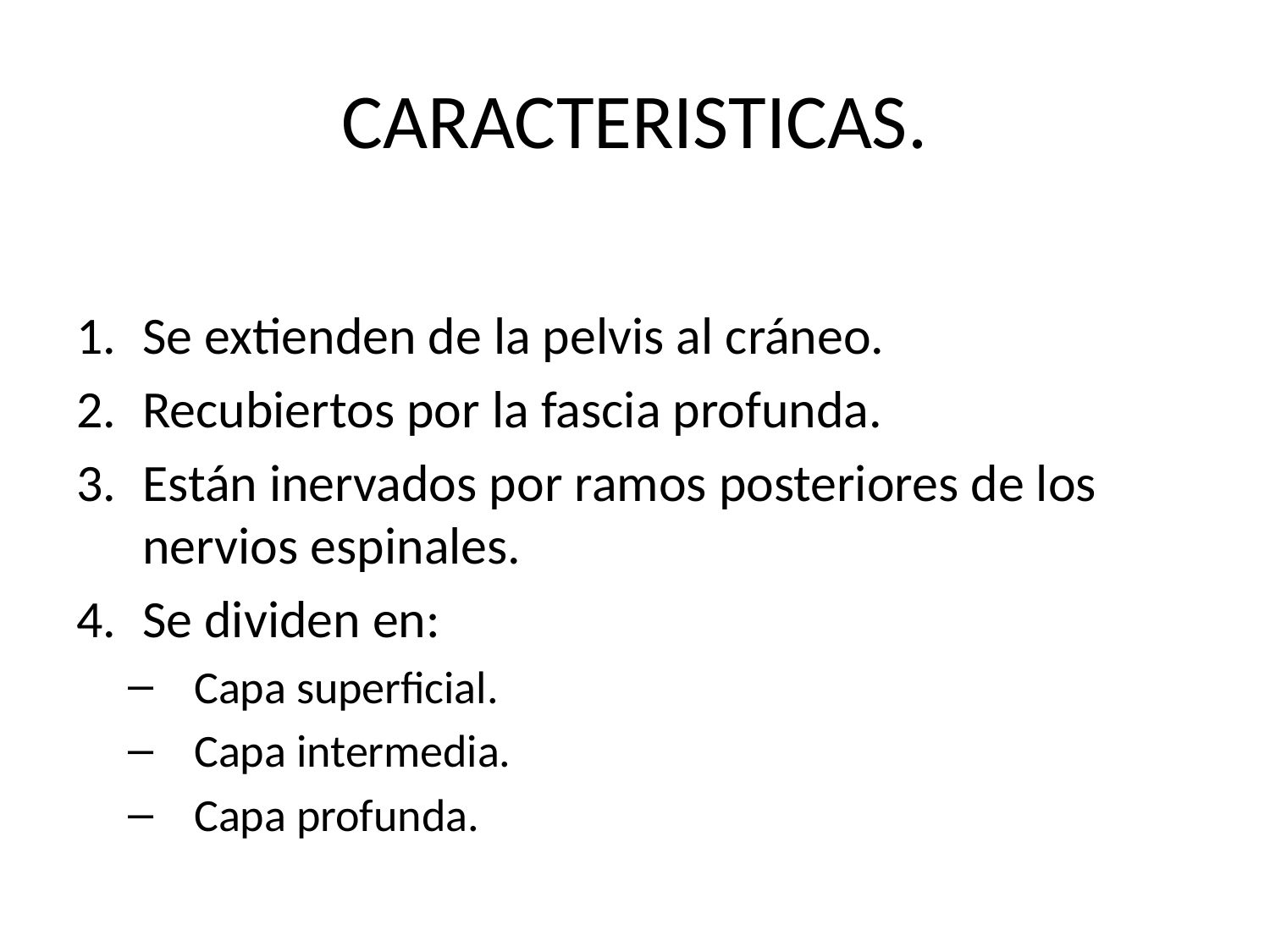

# CARACTERISTICAS.

Se extienden de la pelvis al cráneo.
Recubiertos por la fascia profunda.
Están inervados por ramos posteriores de los nervios espinales.
Se dividen en:
Capa superficial.
Capa intermedia.
Capa profunda.